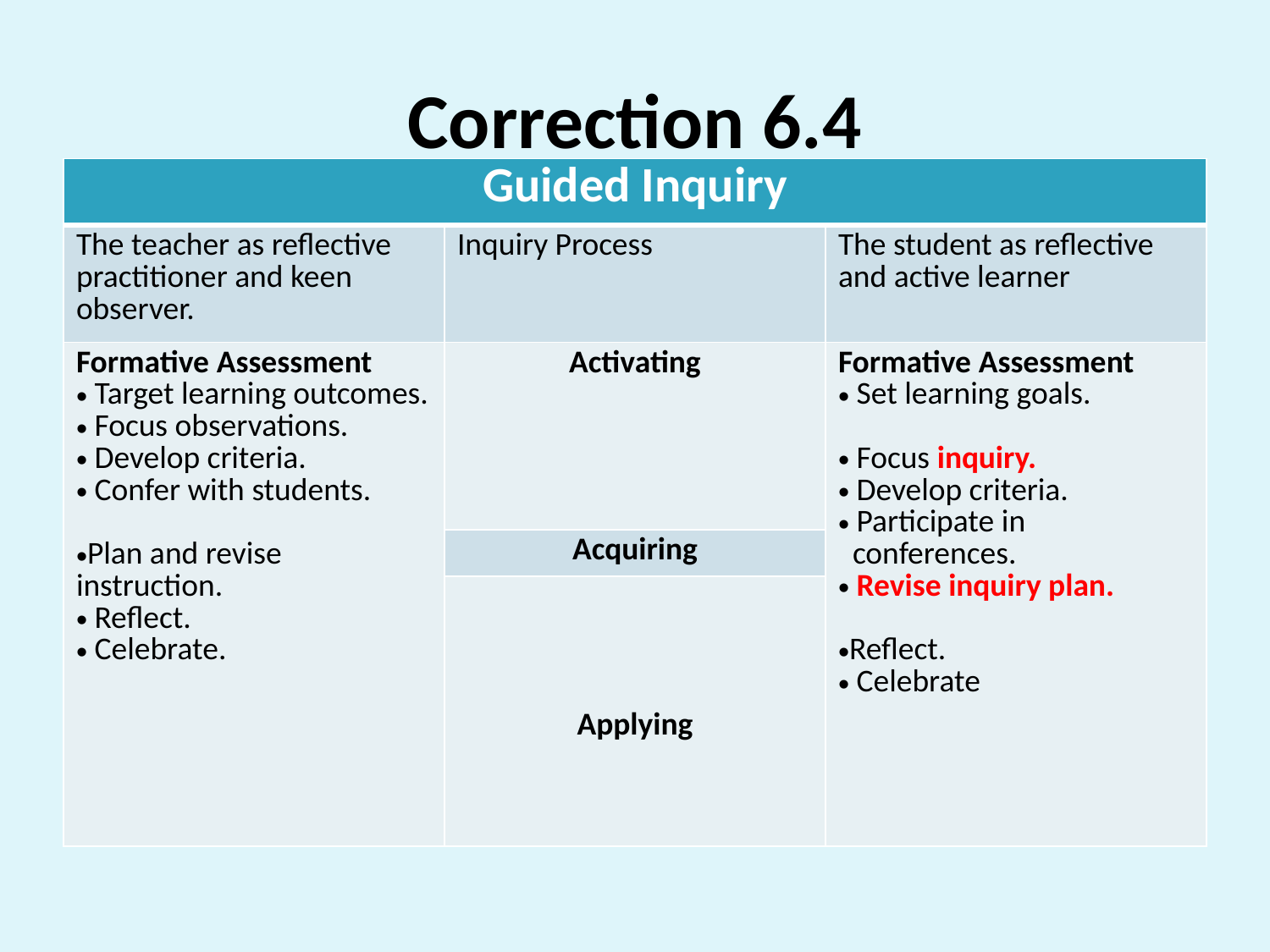

# Correction 6.4
| Guided Inquiry |  |  |
| --- | --- | --- |
| The teacher as reflective practitioner and keen observer. | Inquiry Process | The student as reflective and active learner |
| Formative Assessment Target learning outcomes. Focus observations. Develop criteria. Confer with students. Plan and revise instruction. Reflect. Celebrate. | Activating | Formative Assessment Set learning goals. Focus inquiry. Develop criteria. Participate in conferences. Revise inquiry plan. Reflect. Celebrate |
|  | Acquiring |  |
|  | Applying |  |